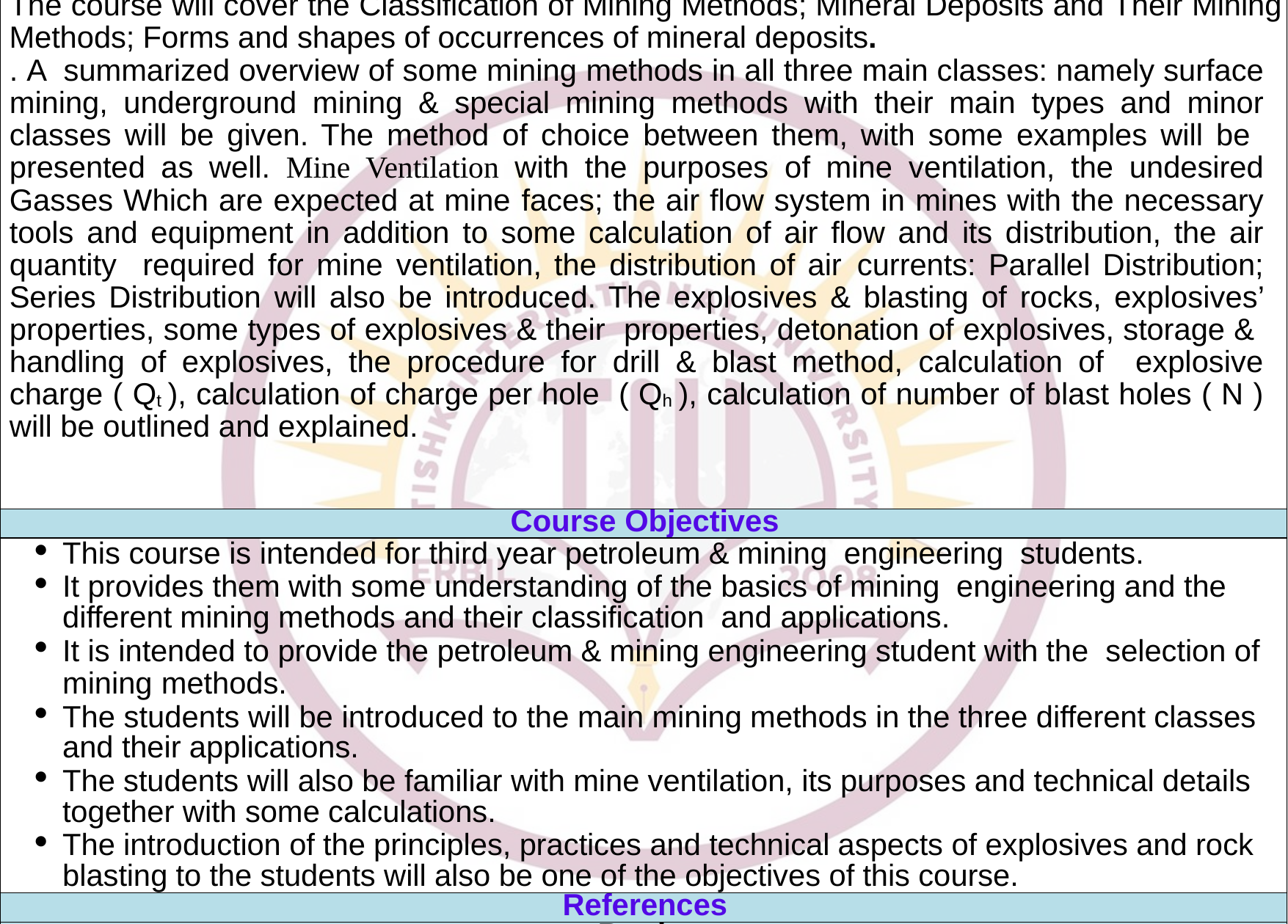

| Course Overview |
| --- |
| The course will cover the Classification of Mining Methods; Mineral Deposits and Their Mining Methods; Forms and shapes of occurrences of mineral deposits. . A summarized overview of some mining methods in all three main classes: namely surface mining, underground mining & special mining methods with their main types and minor classes will be given. The method of choice between them, with some examples will be presented as well. Mine Ventilation with the purposes of mine ventilation, the undesired Gasses Which are expected at mine faces; the air flow system in mines with the necessary tools and equipment in addition to some calculation of air flow and its distribution, the air quantity required for mine ventilation, the distribution of air currents: Parallel Distribution; Series Distribution will also be introduced. The explosives & blasting of rocks, explosives’ properties, some types of explosives & their properties, detonation of explosives, storage & handling of explosives, the procedure for drill & blast method, calculation of explosive charge ( Qt ), calculation of charge per hole ( Qh ), calculation of number of blast holes ( N ) will be outlined and explained. |
| Course Objectives |
| This course is intended for third year petroleum & mining engineering students. It provides them with some understanding of the basics of mining engineering and the different mining methods and their classification and applications. It is intended to provide the petroleum & mining engineering student with the selection of mining methods. The students will be introduced to the main mining methods in the three different classes and their applications. The students will also be familiar with mine ventilation, its purposes and technical details together with some calculations. The introduction of the principles, practices and technical aspects of explosives and rock blasting to the students will also be one of the objectives of this course. |
| References |
| Books |
| Excavations of Mine Openings, by D. Onika, Translated by Victor Shiffers, MIR Publisher, Moscow. · اسس ھندسة المناجم ، ترجمة: د. حامد محمد جاسم العيساوي و د. سمير ابراھيم يوسف، مطبعة جامعة الموصل،1984 |